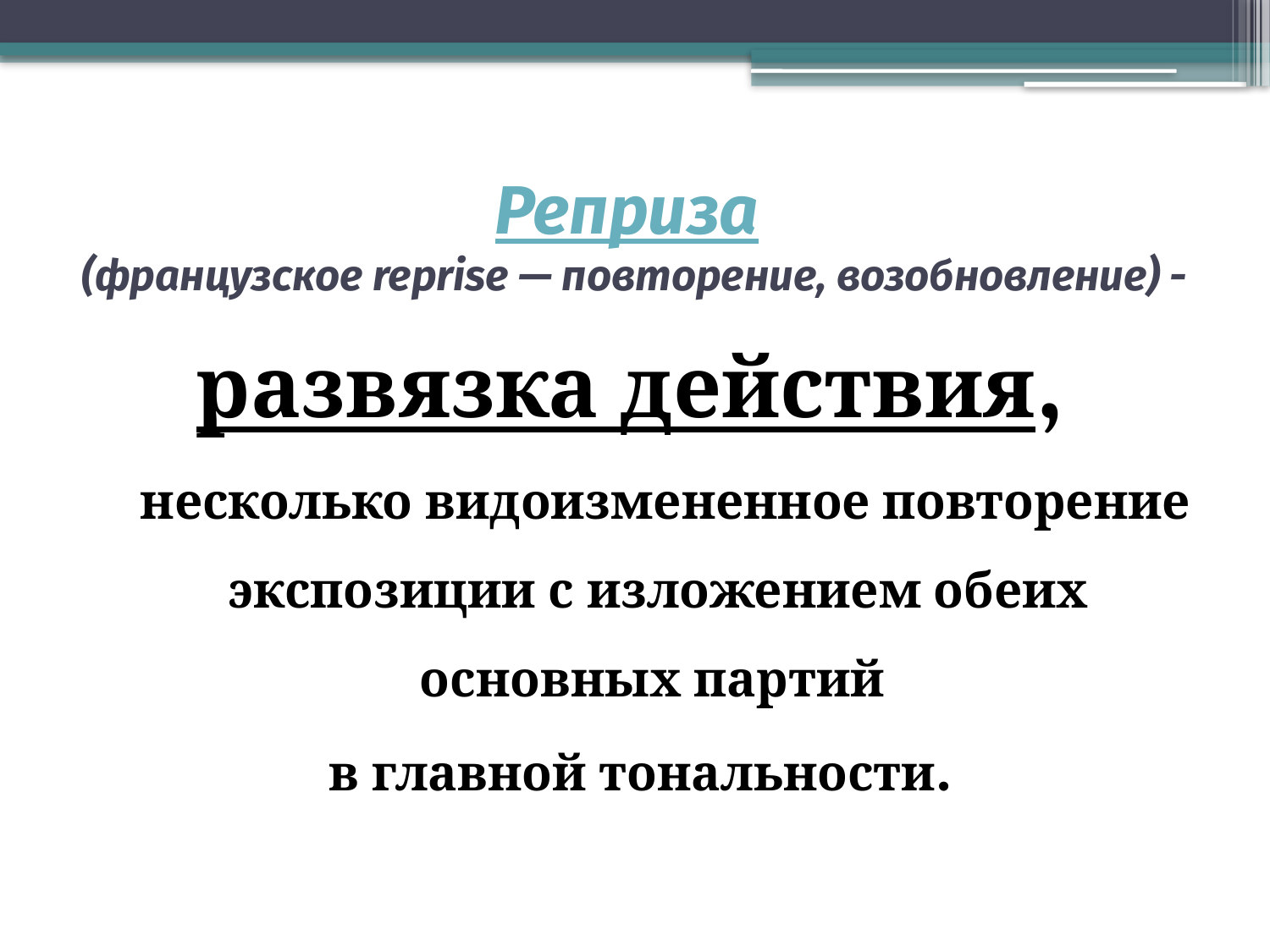

# Реприза (французское reprise — повторение, возобновление) -
развязка действия,
    несколько видоизмененное повторение экспозиции с изложением обеих основных партий
в главной тональности.